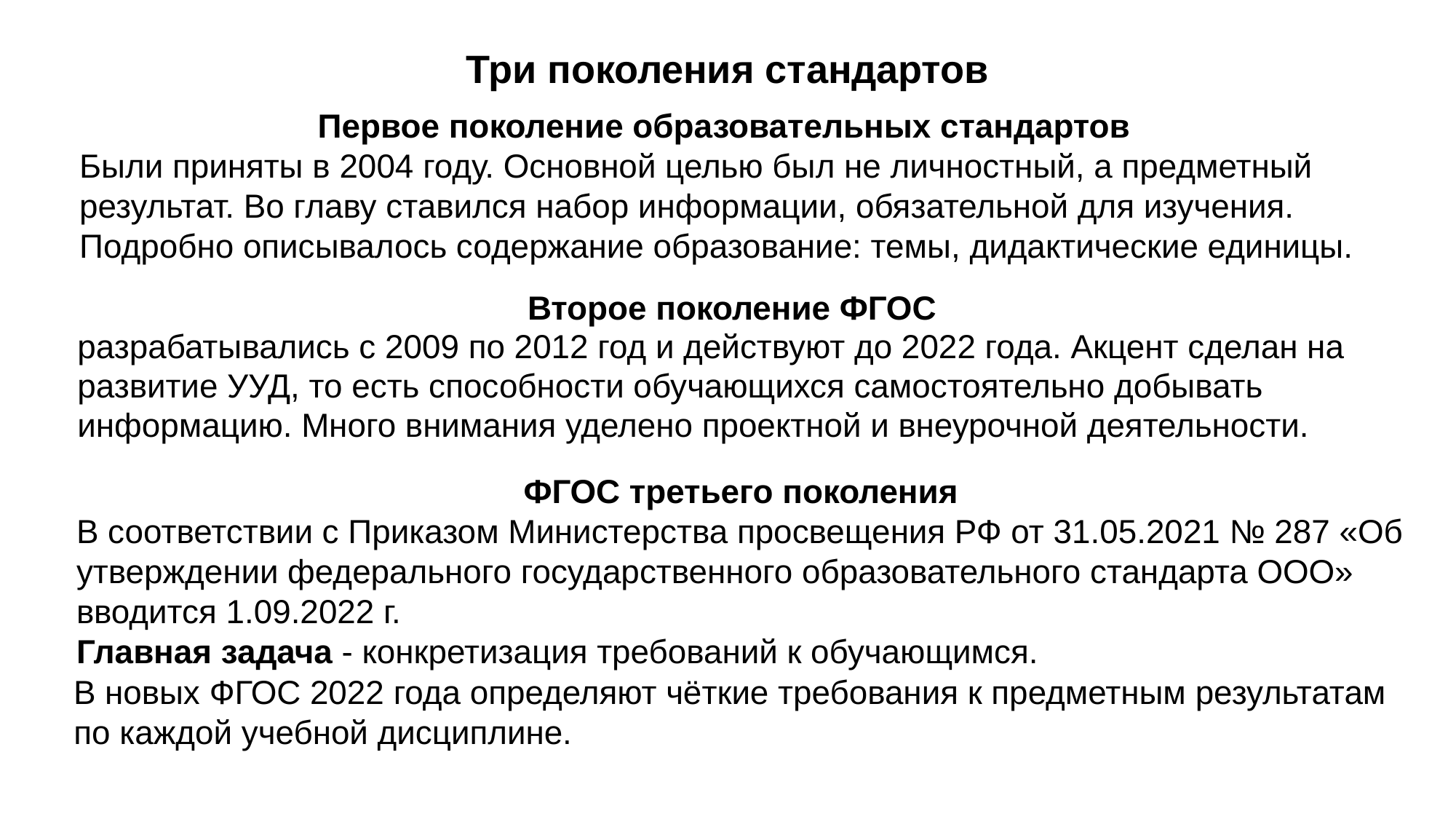

# Три поколения стандартов
Первое поколение образовательных стандартов
Были приняты в 2004 году. Основной целью был не личностный, а предметный результат. Во главу ставился набор информации, обязательной для изучения. Подробно описывалось содержание образование: темы, дидактические единицы.
Второе поколение ФГОС
разрабатывались с 2009 по 2012 год и действуют до 2022 года. Акцент сделан на развитие УУД, то есть способности обучающихся самостоятельно добывать информацию. Много внимания уделено проектной и внеурочной деятельности.
ФГОС третьего поколения
В соответствии с Приказом Министерства просвещения РФ от 31.05.2021 № 287 «Об утверждении федерального государственного образовательного стандарта ООО» вводится 1.09.2022 г.
Главная задача - конкретизация требований к обучающимся.
В новых ФГОС 2022 года определяют чёткие требования к предметным результатам по каждой учебной дисциплине.